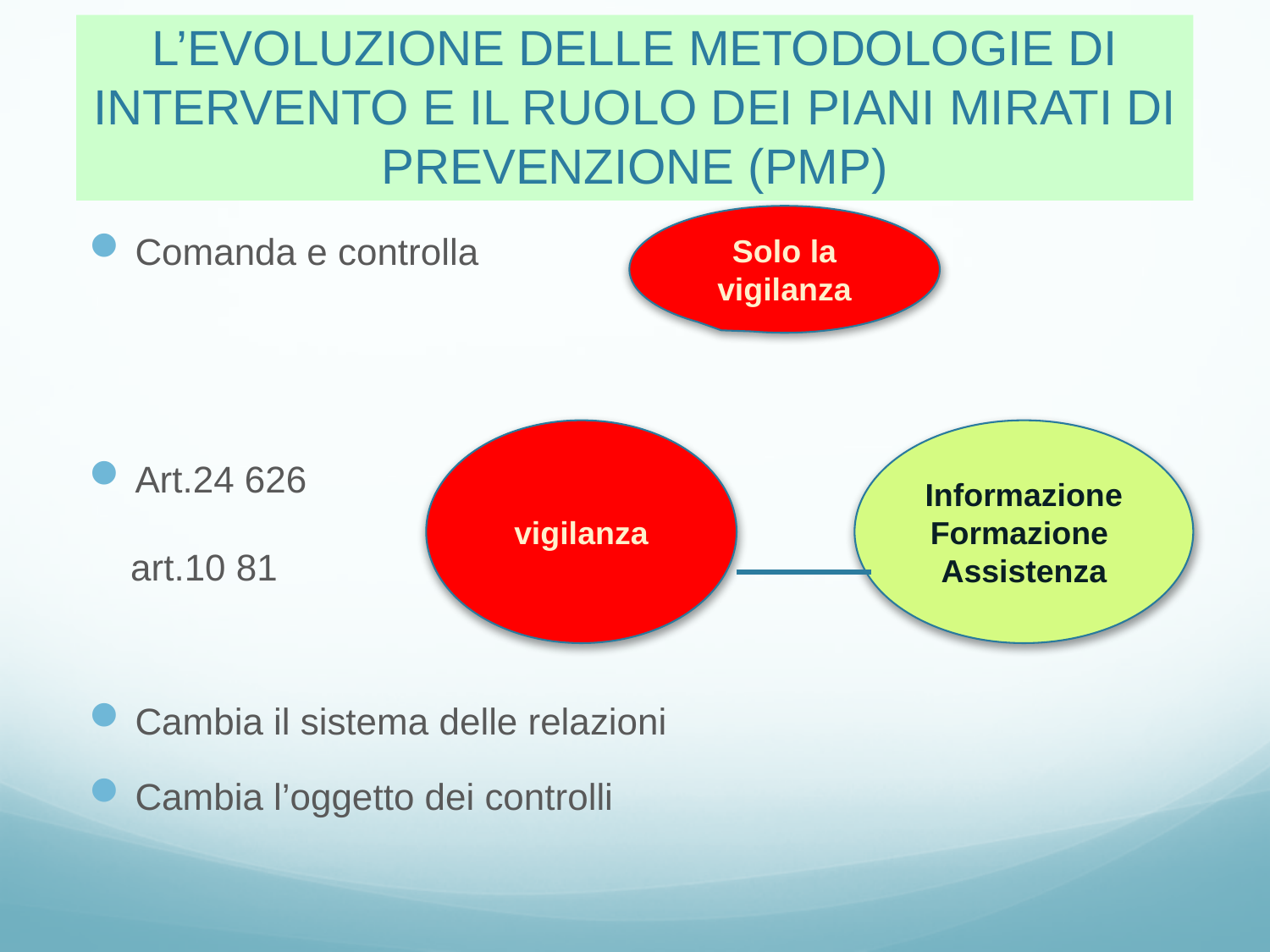

# L’EVOLUZIONE DELLE METODOLOGIE DI INTERVENTO E IL RUOLO DEI PIANI MIRATI DI PREVENZIONE (PMP)
Solo la vigilanza
Comanda e controlla

Art.24 626
    art.10 81                                      e

Cambia il sistema delle relazioni
Cambia l’oggetto dei controlli

vigilanza
Informazione
Formazione
Assistenza